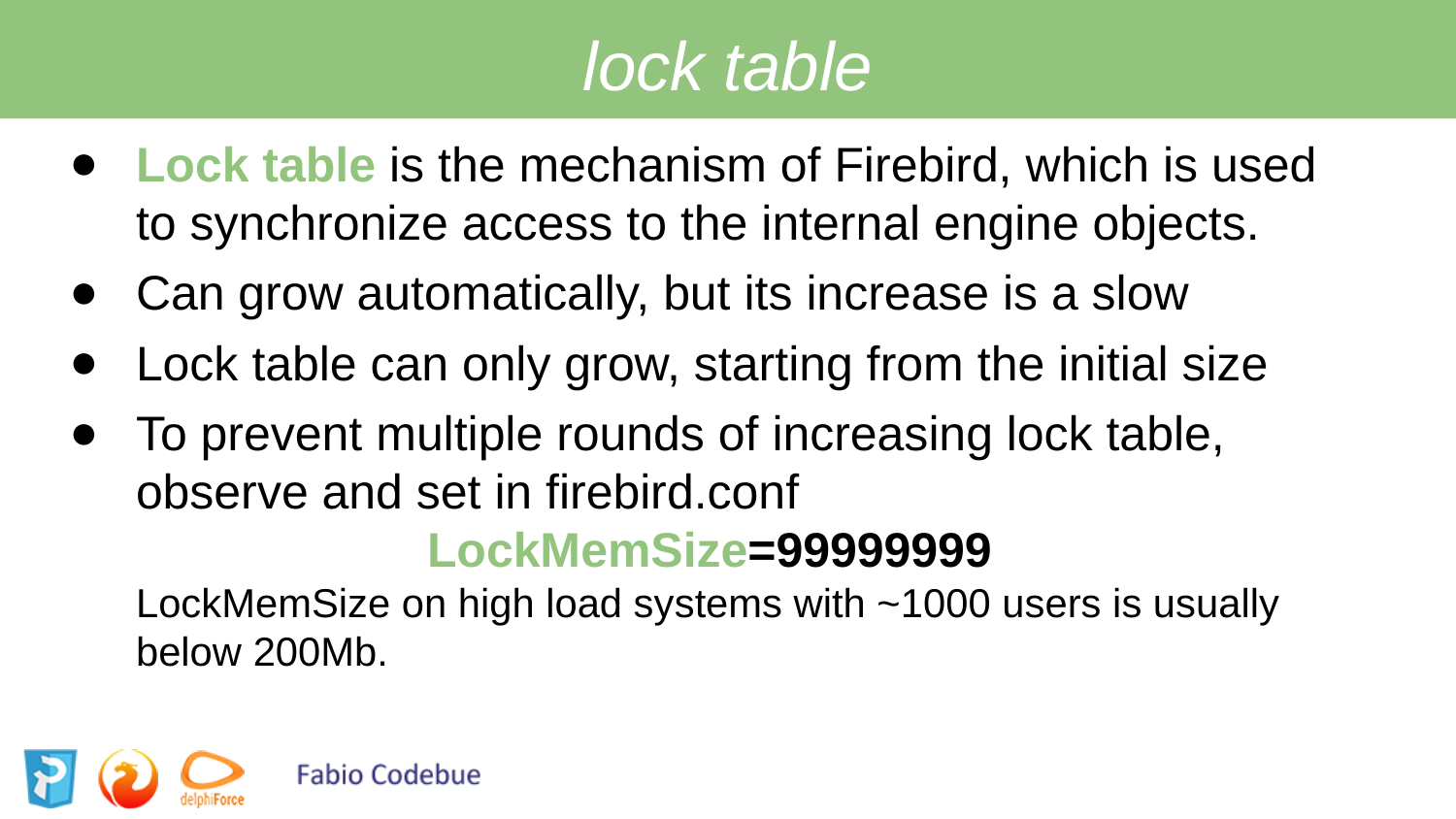

lock table
Lock table is the mechanism of Firebird, which is used to synchronize access to the internal engine objects.
Can grow automatically, but its increase is a slow
Lock table can only grow, starting from the initial size
To prevent multiple rounds of increasing lock table, observe and set in firebird.conf
		LockMemSize=99999999
LockMemSize on high load systems with ~1000 users is usually below 200Mb.